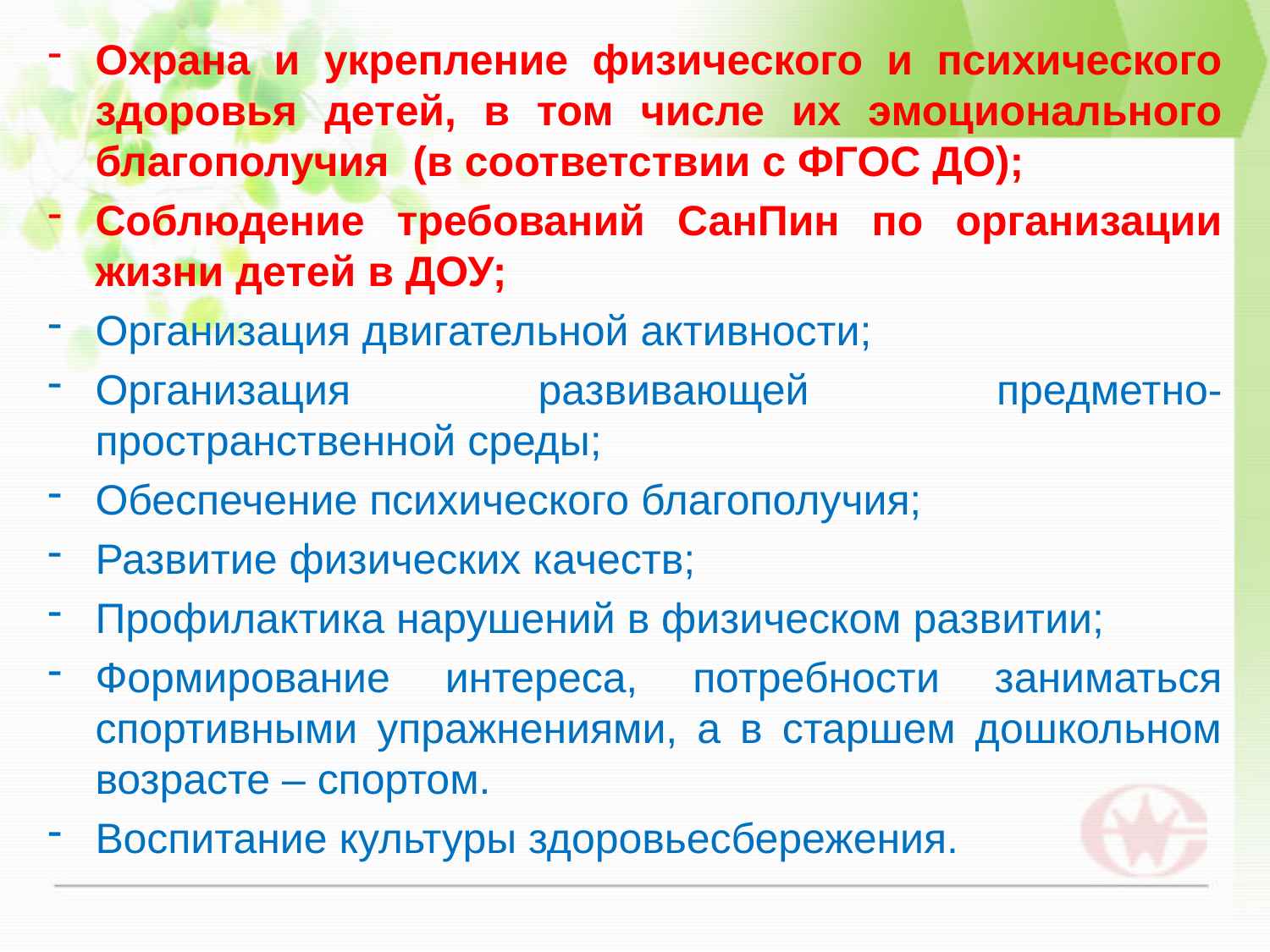

Охрана и укрепление физического и психического здоровья детей, в том числе их эмоционального благополучия  (в соответствии с ФГОС ДО);
Соблюдение требований СанПин по организации жизни детей в ДОУ;
Организация двигательной активности;
Организация развивающей предметно-пространственной среды;
Обеспечение психического благополучия;
Развитие физических качеств;
Профилактика нарушений в физическом развитии;
Формирование интереса, потребности заниматься спортивными упражнениями, а в старшем дошкольном возрасте – спортом.
Воспитание культуры здоровьесбережения.